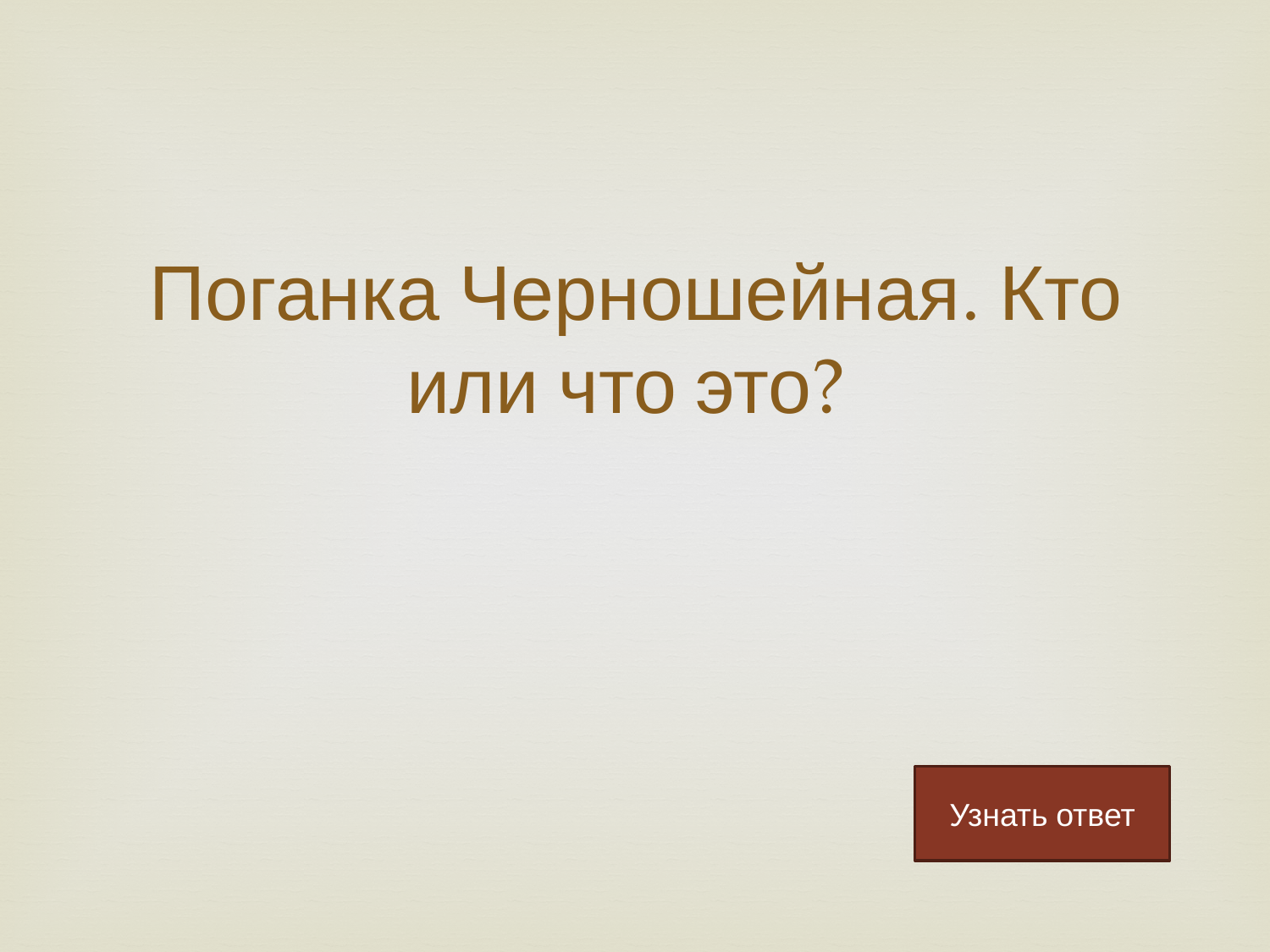

# Поганка Черношейная. Кто или что это?